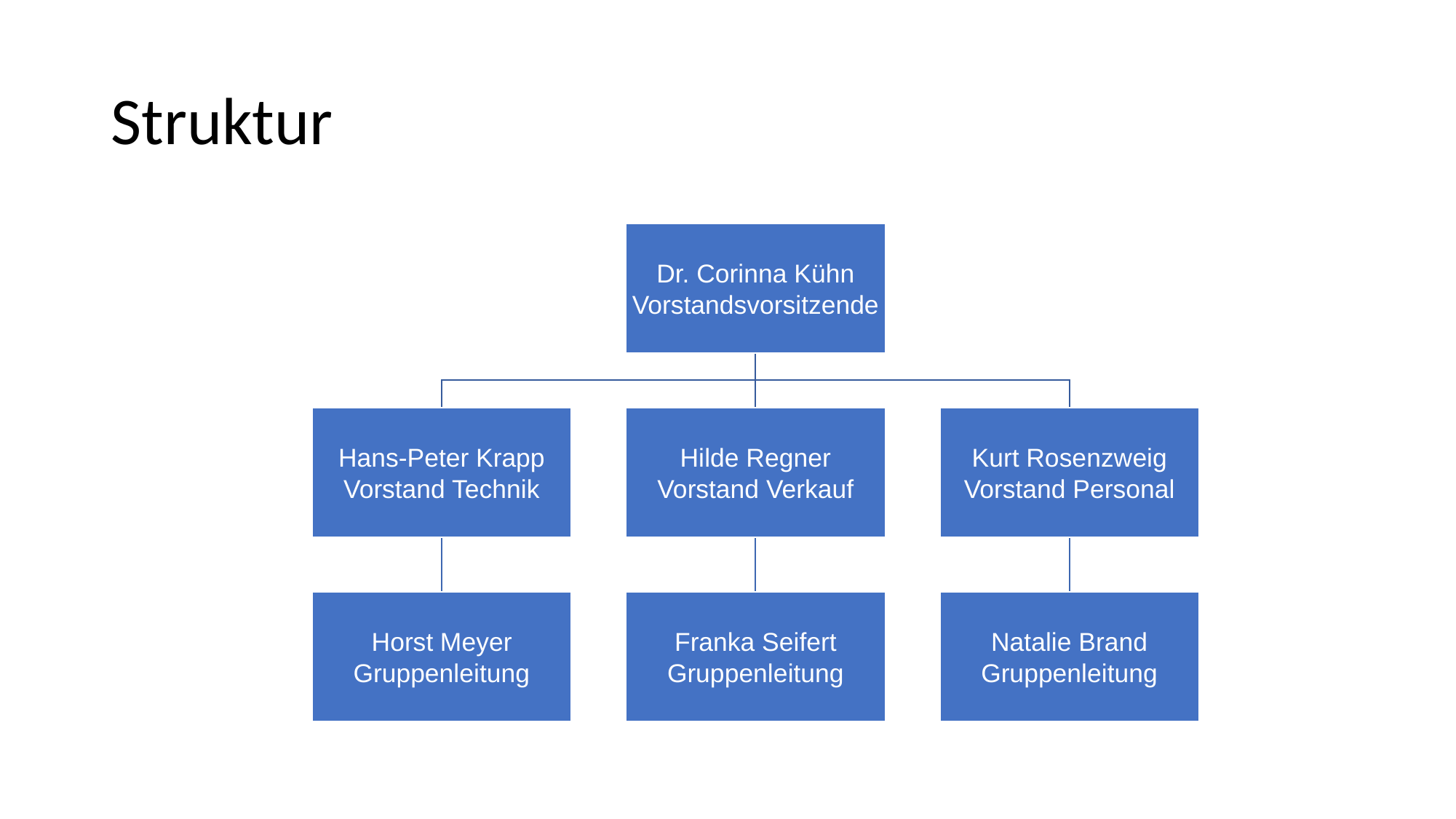

# Struktur
Dr. Corinna Kühn
Vorstandsvorsitzende
Hans-Peter Krapp
Vorstand Technik
Horst Meyer
Gruppenleitung
Hilde Regner
Vorstand Verkauf
Franka Seifert
Gruppenleitung
Kurt Rosenzweig
Vorstand Personal
Natalie Brand
Gruppenleitung